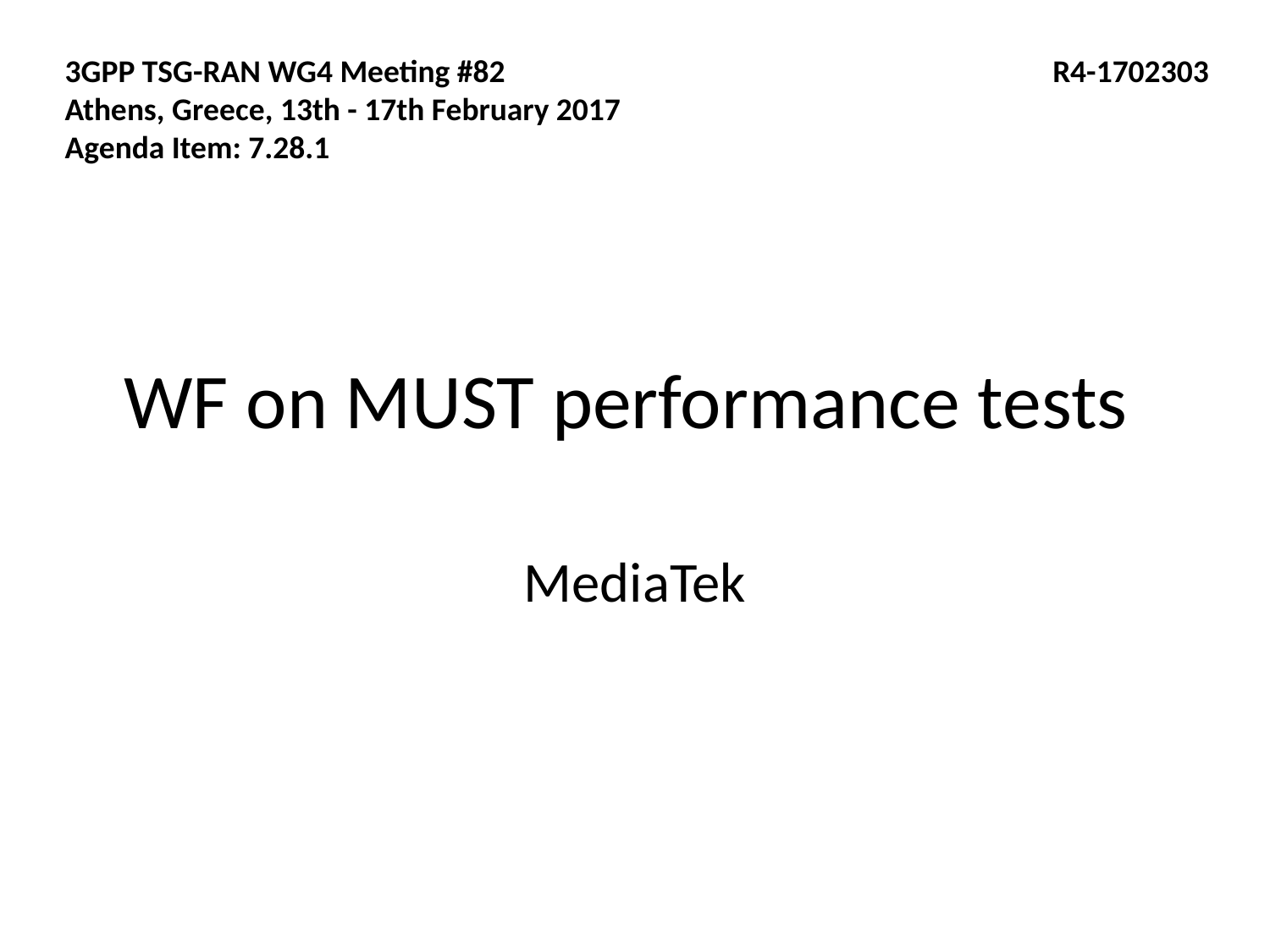

3GPP TSG-RAN WG4 Meeting #82
Athens, Greece, 13th - 17th February 2017
Agenda Item: 7.28.1
R4-1702303
# WF on MUST performance tests
MediaTek